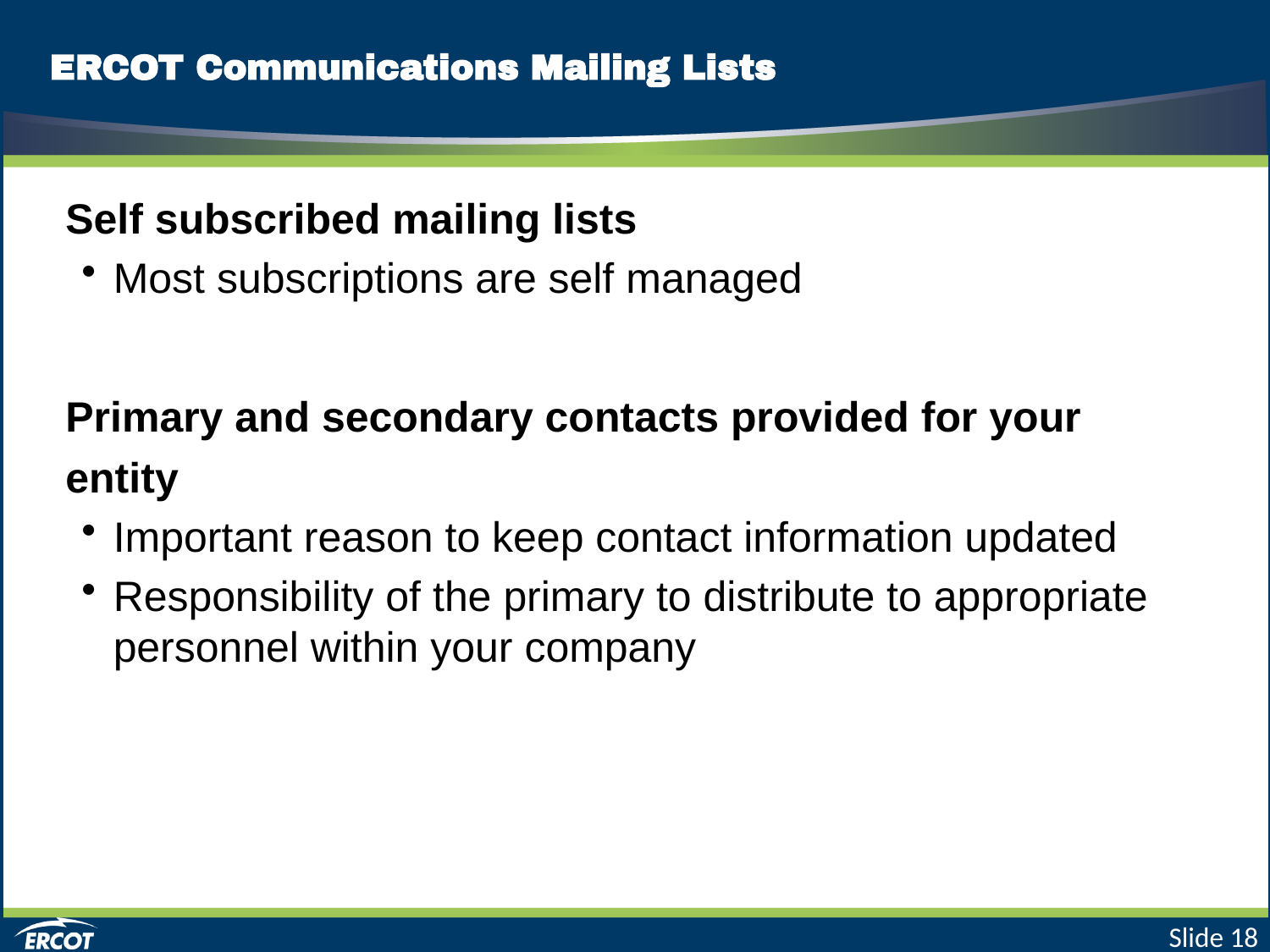

# ERCOT Communications Mailing Lists

Self subscribed mailing lists
Most subscriptions are self managed

Primary and secondary contacts provided for your entity
Important reason to keep contact information updated
Responsibility of the primary to distribute to appropriate personnel within your company